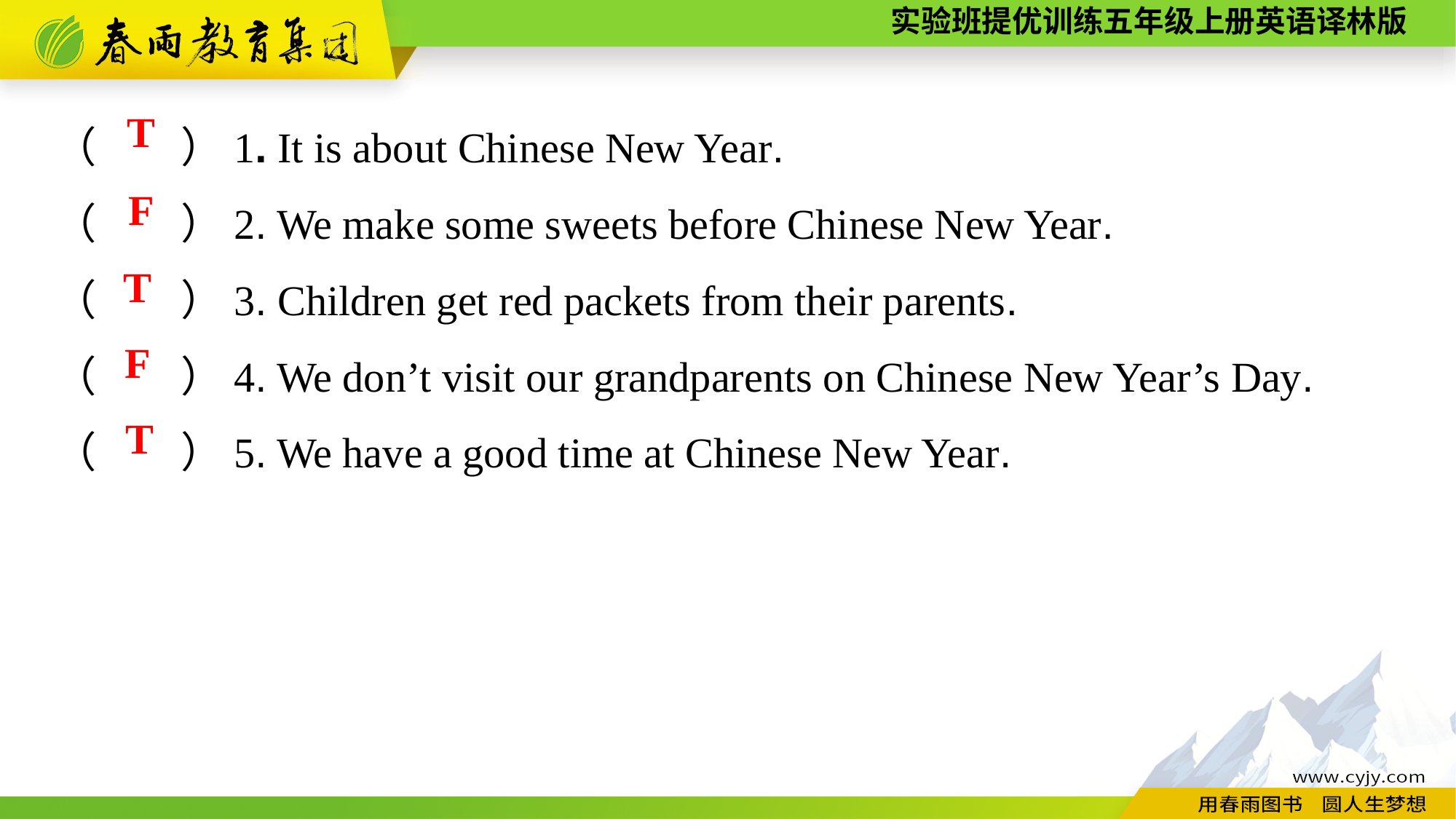

（　　）1. It is about Chinese New Year.
（　　）2. We make some sweets before Chinese New Year.
（　　）3. Children get red packets from their parents.
（　　）4. We don’t visit our grandparents on Chinese New Year’s Day.
（　　）5. We have a good time at Chinese New Year.
T
F
T
F
T